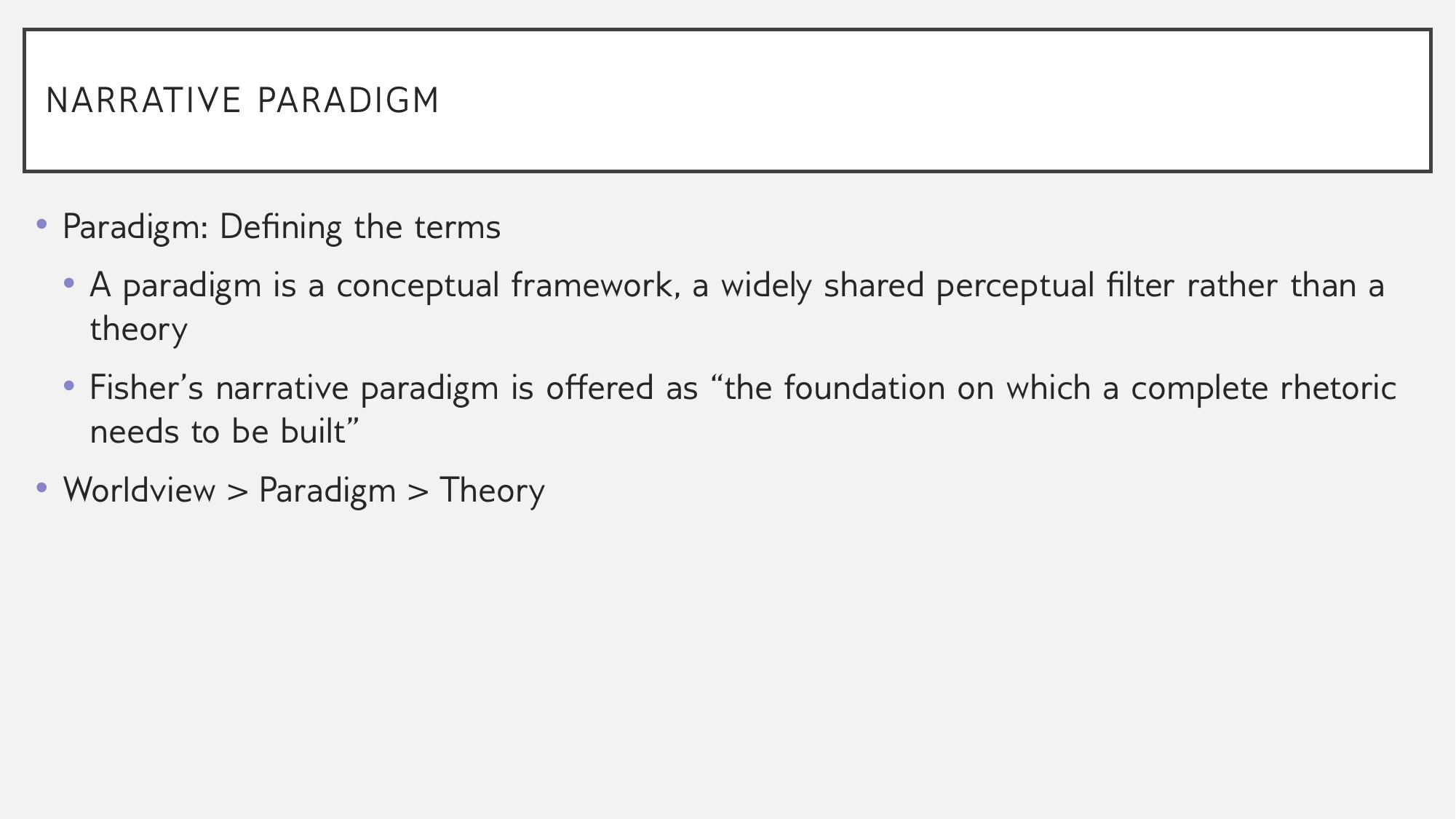

# Narrative Paradigm
Paradigm: Defining the terms
A paradigm is a conceptual framework, a widely shared perceptual filter rather than a theory
Fisher’s narrative paradigm is offered as “the foundation on which a complete rhetoric needs to be built”
Worldview > Paradigm > Theory